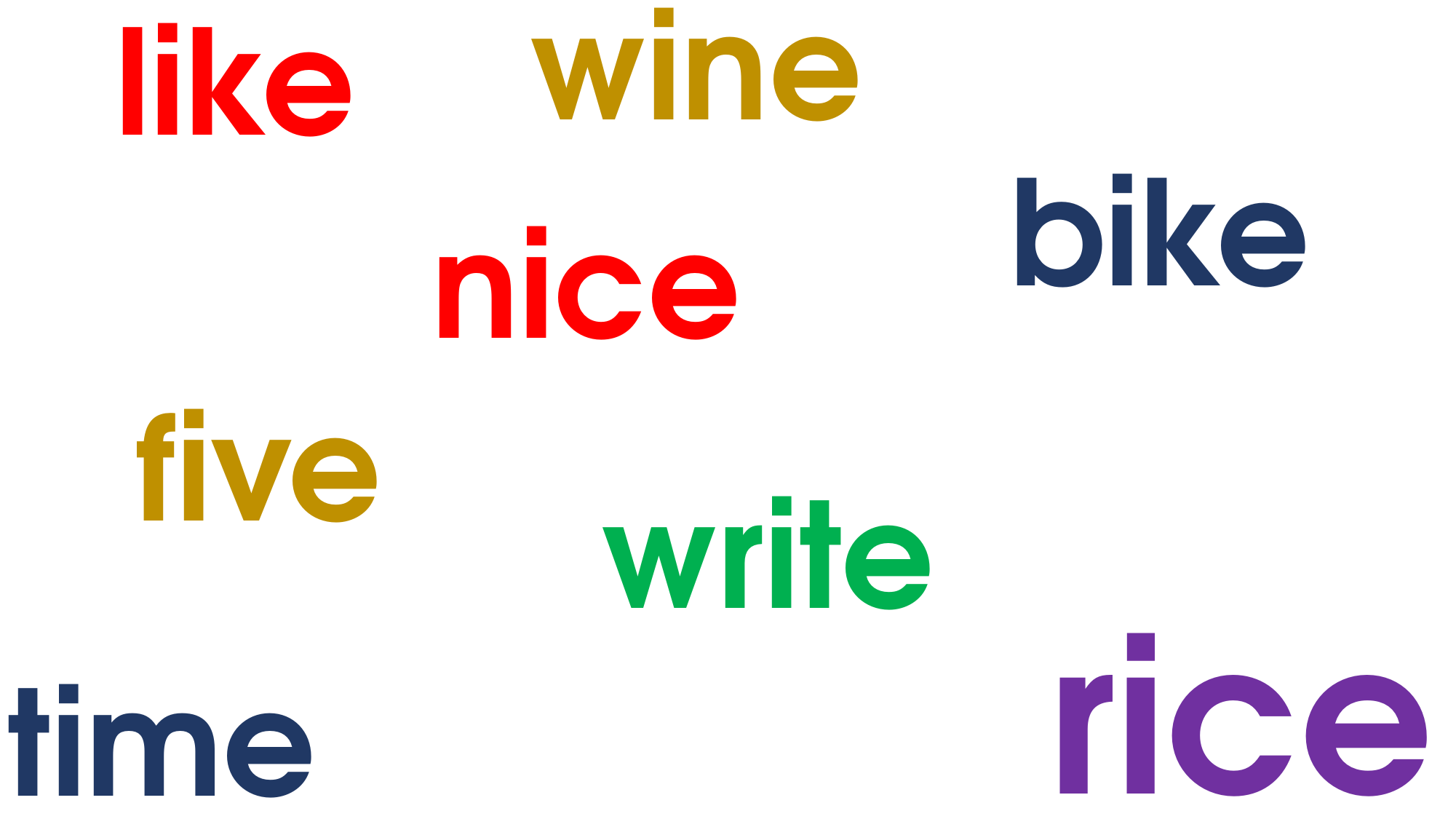

wine
like
bike
nice
five
write
rice
time